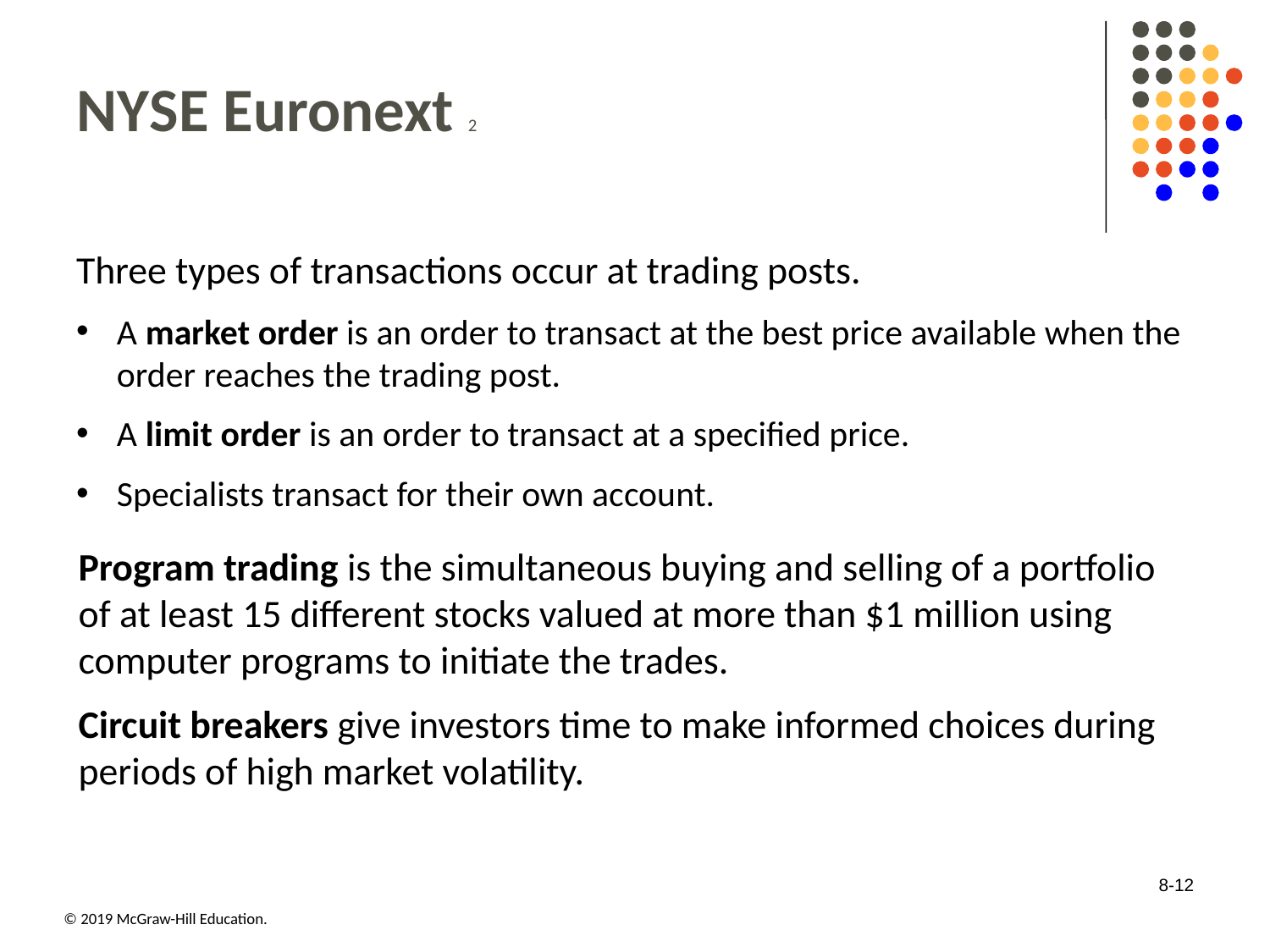

# N Y S E Euronext 2
Three types of transactions occur at trading posts.
A market order is an order to transact at the best price available when the order reaches the trading post.
A limit order is an order to transact at a specified price.
Specialists transact for their own account.
Program trading is the simultaneous buying and selling of a portfolio of at least 15 different stocks valued at more than $1 million using computer programs to initiate the trades.
Circuit breakers give investors time to make informed choices during periods of high market volatility.
8-12